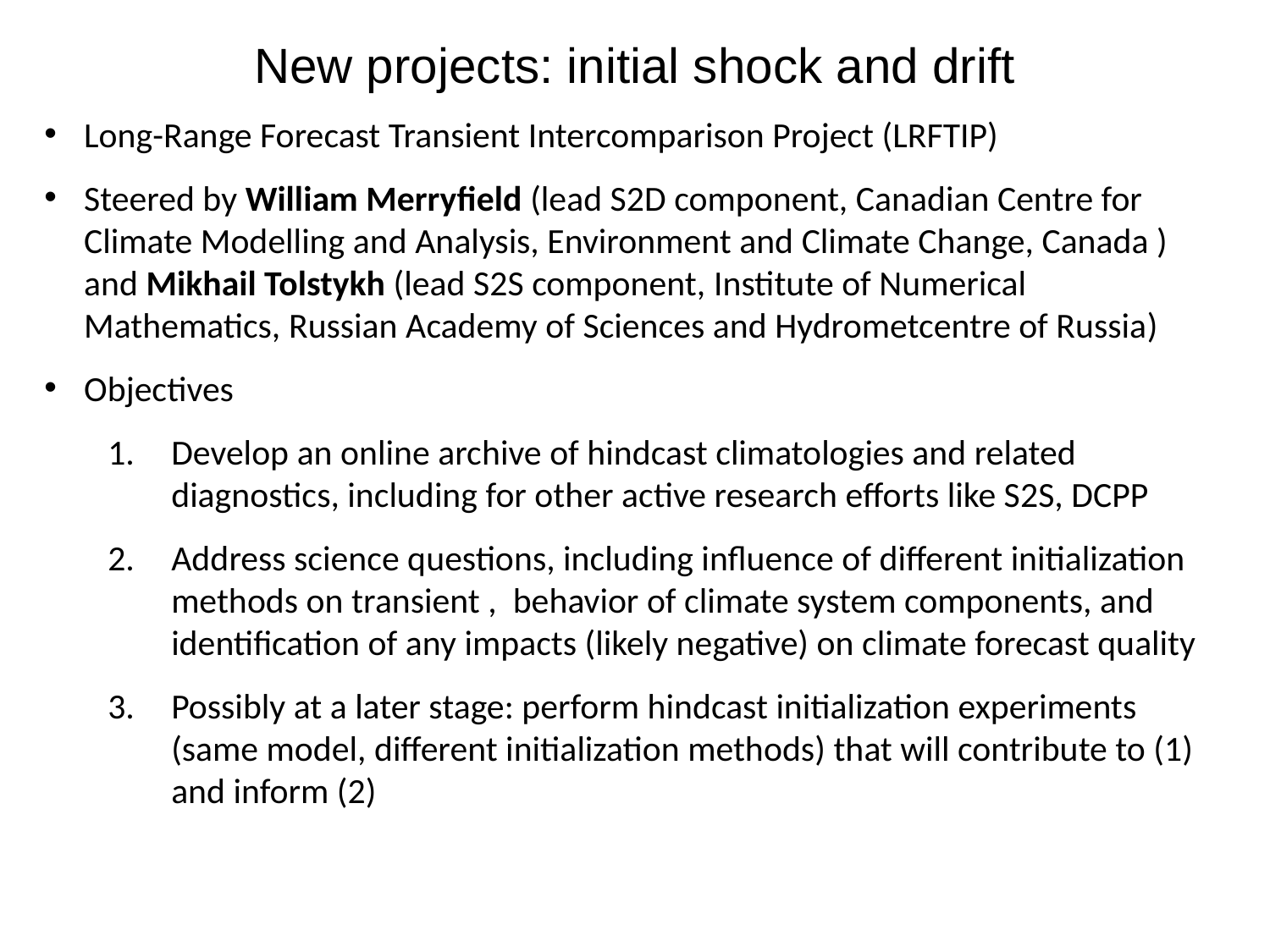

New projects: initial shock and drift
Long-Range Forecast Transient Intercomparison Project (LRFTIP)
Steered by William Merryfield (lead S2D component, Canadian Centre for Climate Modelling and Analysis, Environment and Climate Change, Canada ) and Mikhail Tolstykh (lead S2S component, Institute of Numerical Mathematics, Russian Academy of Sciences and Hydrometcentre of Russia)
Objectives
Develop an online archive of hindcast climatologies and related diagnostics, including for other active research efforts like S2S, DCPP
Address science questions, including influence of different initialization methods on transient ,  behavior of climate system components, and identification of any impacts (likely negative) on climate forecast quality
Possibly at a later stage: perform hindcast initialization experiments (same model, different initialization methods) that will contribute to (1) and inform (2)